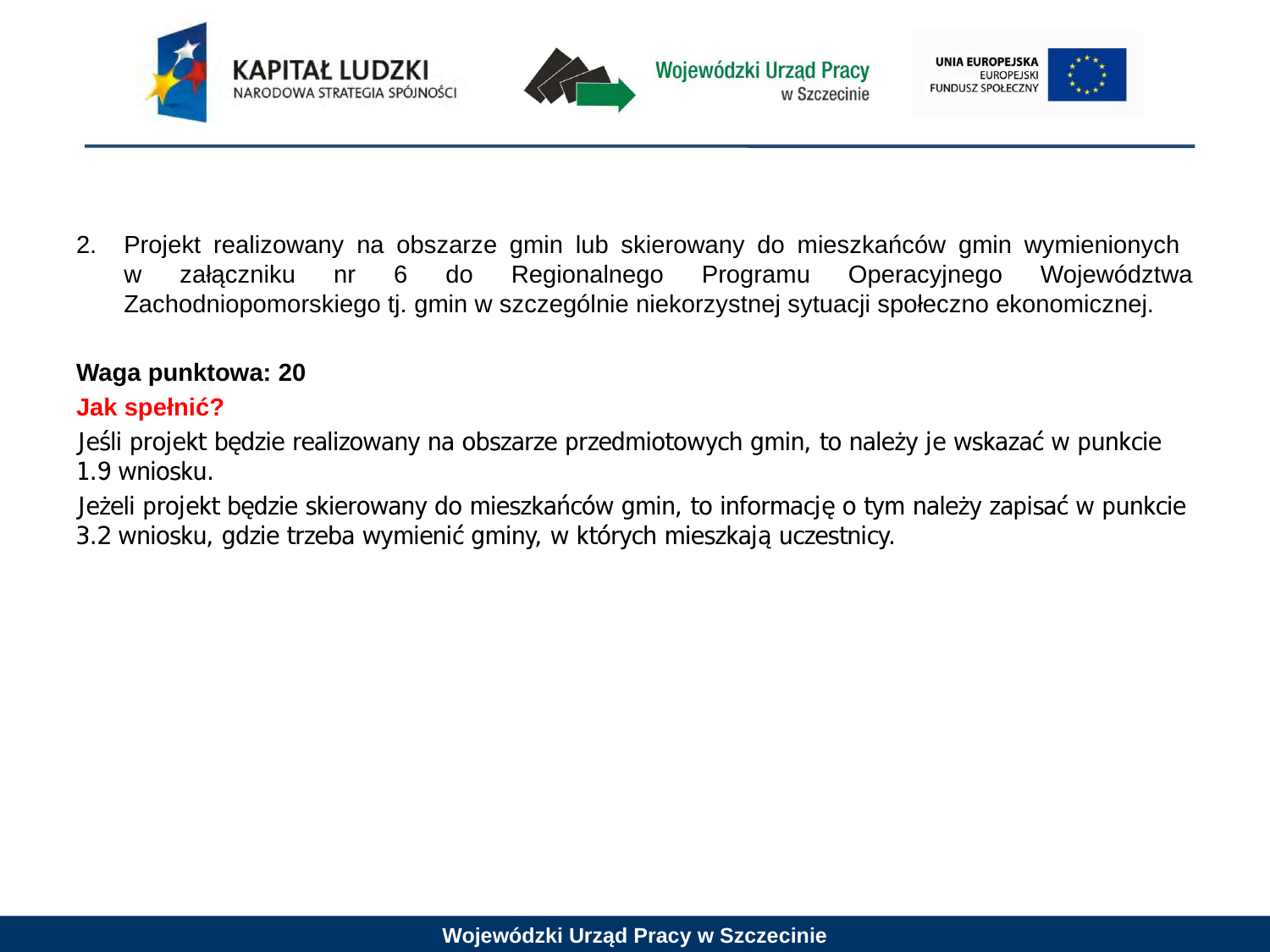

Projekt realizowany na obszarze gmin lub skierowany do mieszkańców gmin wymienionych
w załączniku nr 6 do Regionalnego Programu Operacyjnego Województwa Zachodniopomorskiego tj. gmin w szczególnie niekorzystnej sytuacji społeczno ekonomicznej.

Waga punktowa: 20
Jak spełnić?
Jeśli projekt będzie realizowany na obszarze przedmiotowych gmin, to należy je wskazać w punkcie 1.9 wniosku.
Jeżeli projekt będzie skierowany do mieszkańców gmin, to informację o tym należy zapisać w punkcie 3.2 wniosku, gdzie trzeba wymienić gminy, w których mieszkają uczestnicy.